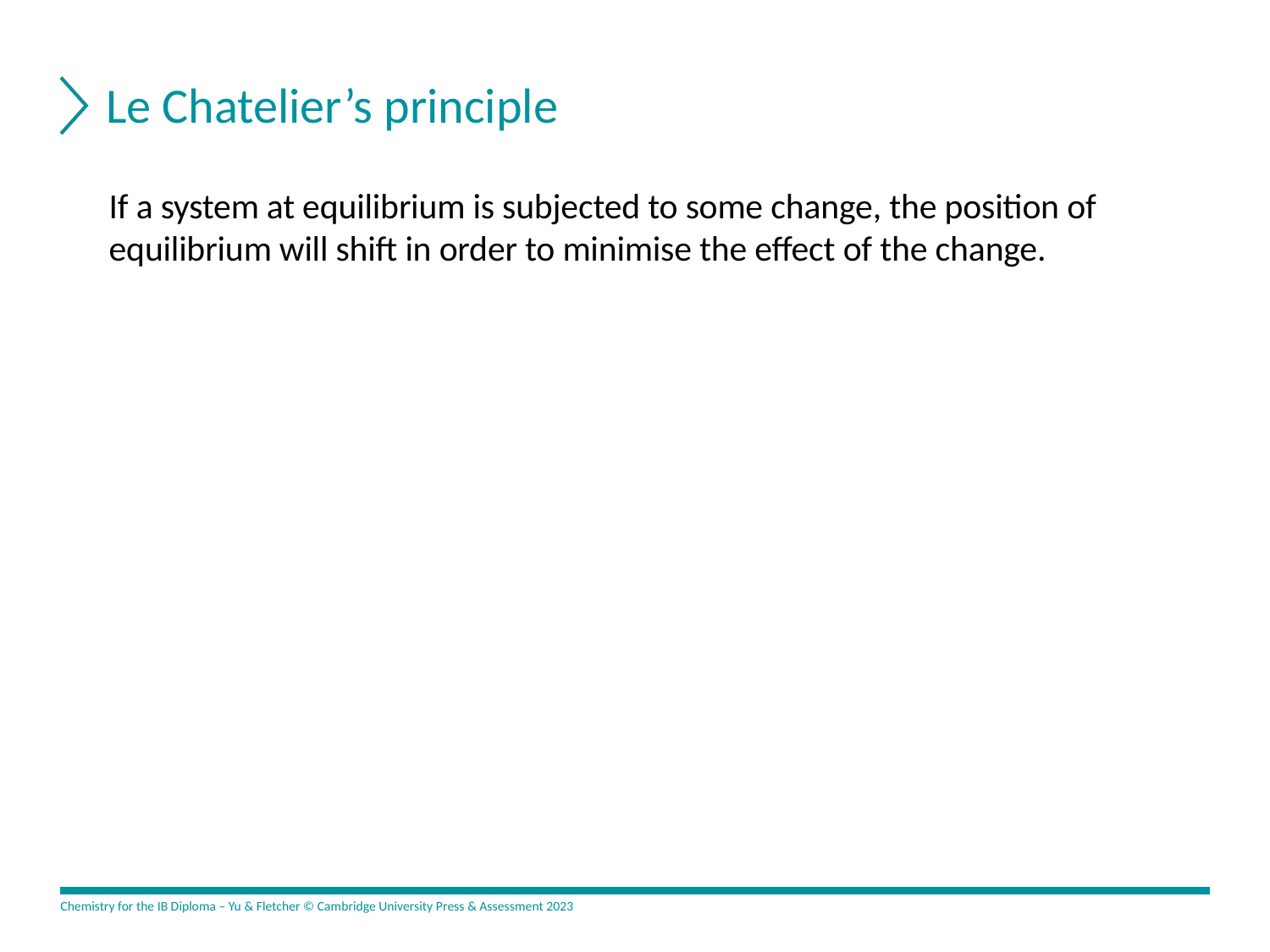

# Le Chatelier’s principle
If a system at equilibrium is subjected to some change, the position of equilibrium will shift in order to minimise the effect of the change.